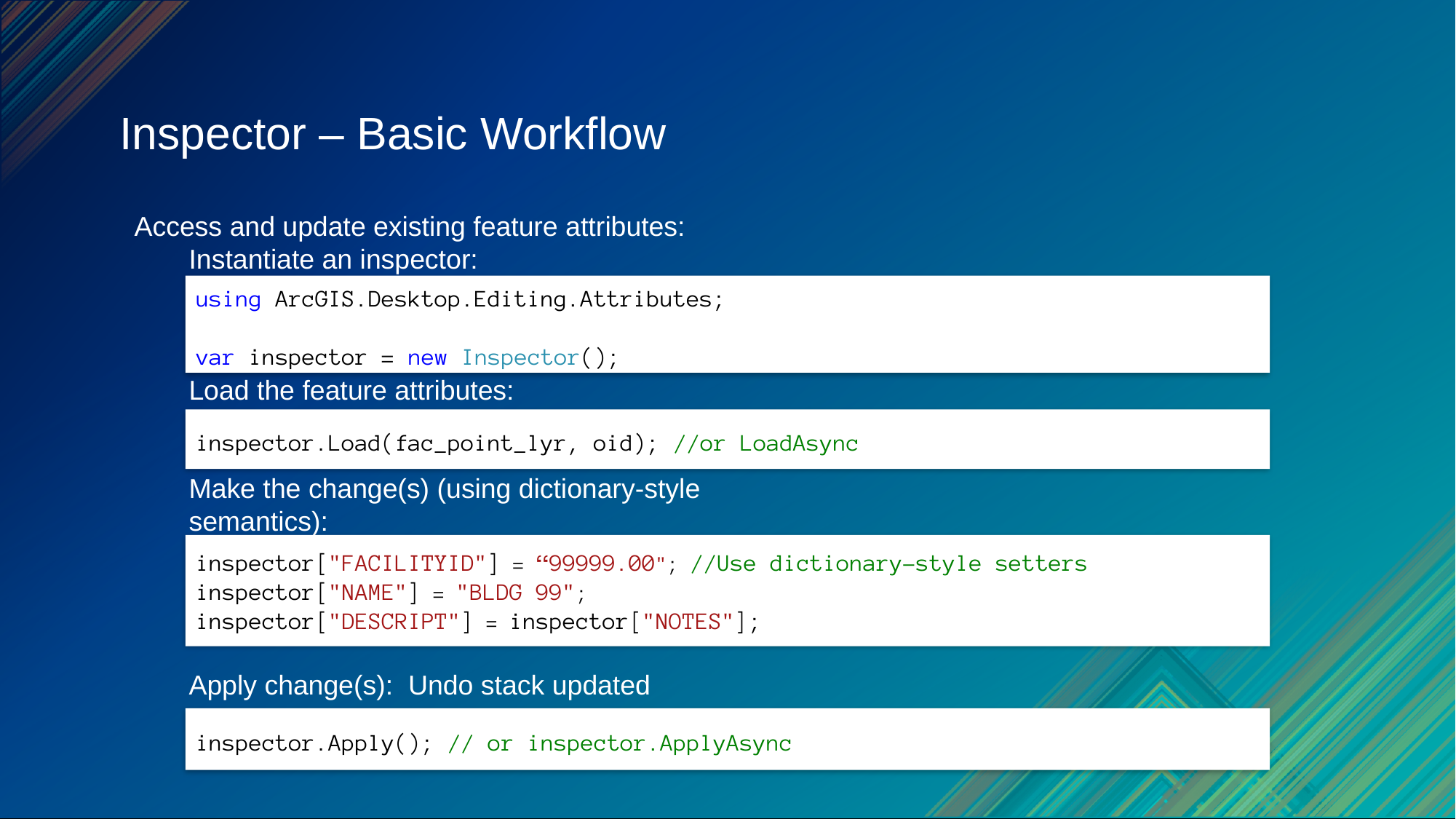

# Inspector – Basic Workflow
Access and update existing feature attributes:
Instantiate an inspector:

Load the feature attributes:

Make the change(s) (using dictionary-style semantics):

Apply change(s):  Undo stack updated

using ArcGIS.Desktop.Editing.Attributes;

var inspector = new Inspector();

inspector.Load(fac_point_lyr, oid); //or LoadAsync

inspector["FACILITYID"] = “99999.00"; //Use dictionary-style setters
inspector["NAME"] = "BLDG 99";
inspector["DESCRIPT"] = inspector["NOTES"];

inspector.Apply(); // or inspector.ApplyAsync